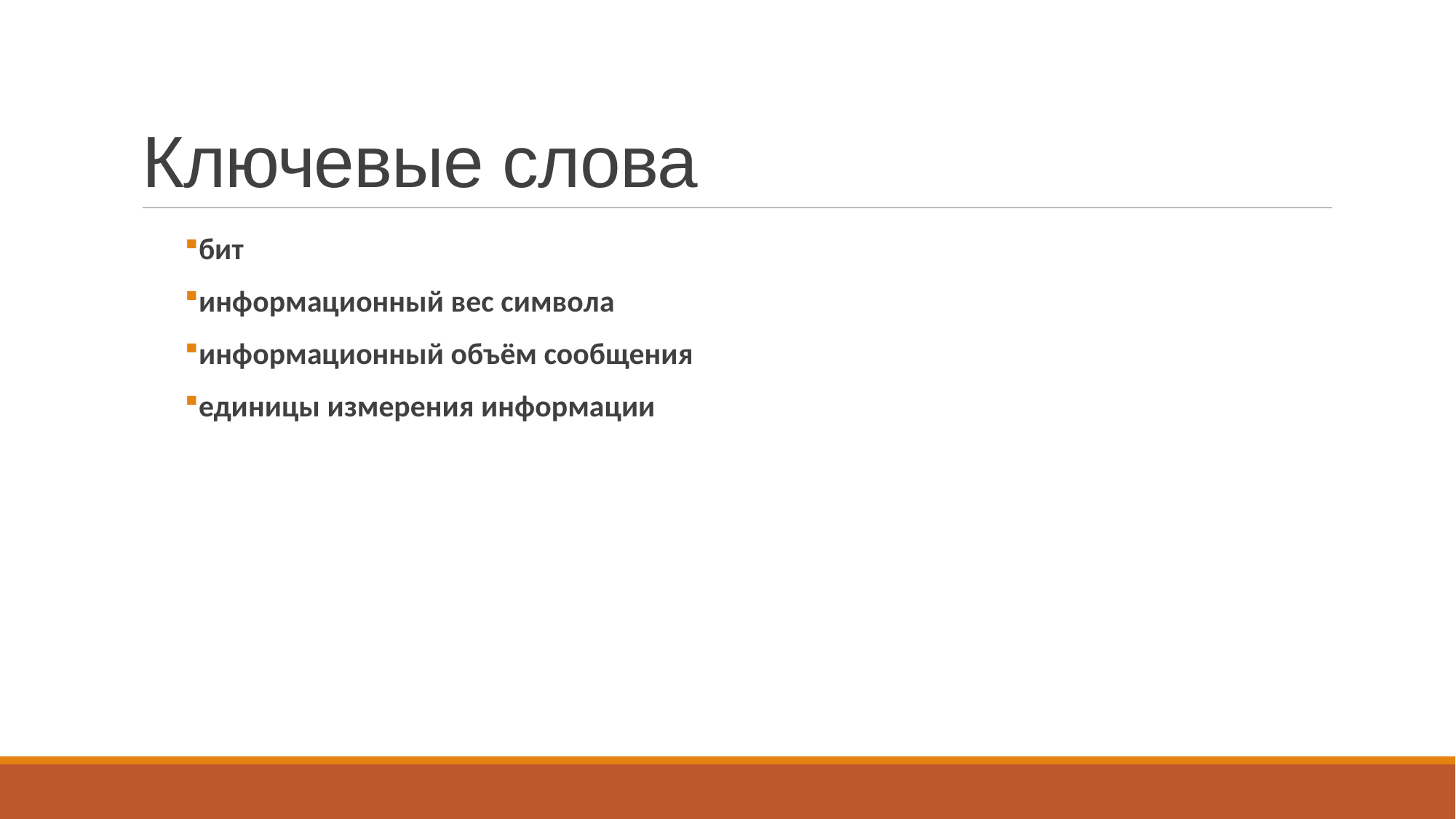

# Ключевые слова
бит
информационный вес символа
информационный объём сообщения
единицы измерения информации